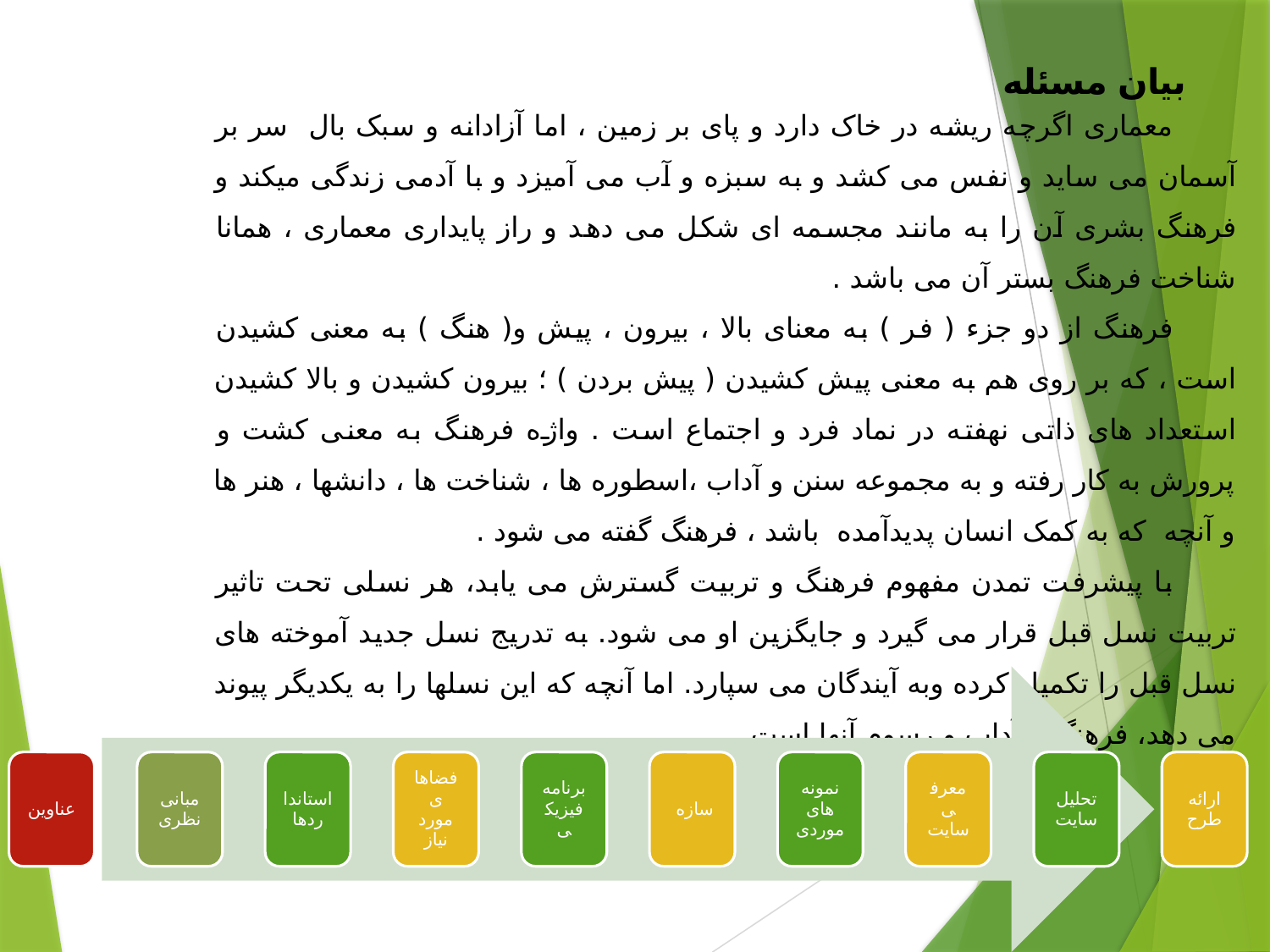

بیان مسئله
معماری اگرچه ریشه در خاک دارد و پای بر زمین ، اما آزادانه و سبک بال  سر بر آسمان می ساید و نفس می کشد و به سبزه و آب می آمیزد و با آدمی زندگی میکند و فرهنگ بشری آن را به مانند مجسمه ای شکل می دهد و راز پایداری معماری ، همانا شناخت فرهنگ بستر آن می باشد .
فرهنگ از دو جزء ( فر ) به معنای بالا ، بیرون ، پیش و( هنگ ) به معنی کشیدن است ، که بر روی هم به معنی پیش کشیدن ( پیش بردن ) ؛ بیرون کشیدن و بالا کشیدن استعداد های ذاتی نهفته در نماد فرد و اجتماع است . واژه فرهنگ به معنی کشت و پرورش به کار رفته و به مجموعه سنن و آداب ،اسطوره ها ، شناخت ها ، دانشها ، هنر ها و آنچه  که به کمک انسان پدیدآمده  باشد ، فرهنگ گفته می شود .
با پیشرفت تمدن مفهوم فرهنگ و تربیت گسترش می یابد، هر نسلی تحت تاثیر تربیت نسل قبل قرار می گیرد و جایگزین او می شود. به تدریج نسل جدید آموخته های نسل قبل را تکمیل کرده وبه آیندگان می سپارد. اما آنچه که این نسلها را به یکدیگر پیوند می دهد، فرهنگ و آداب و رسوم آنها است.
عناوین
مبانی نظری
استانداردها
فضاهای مورد نیاز
برنامه فیزیکی
سازه
معرفی سایت
تحلیل سایت
ارائه طرح
نمونه های موردی